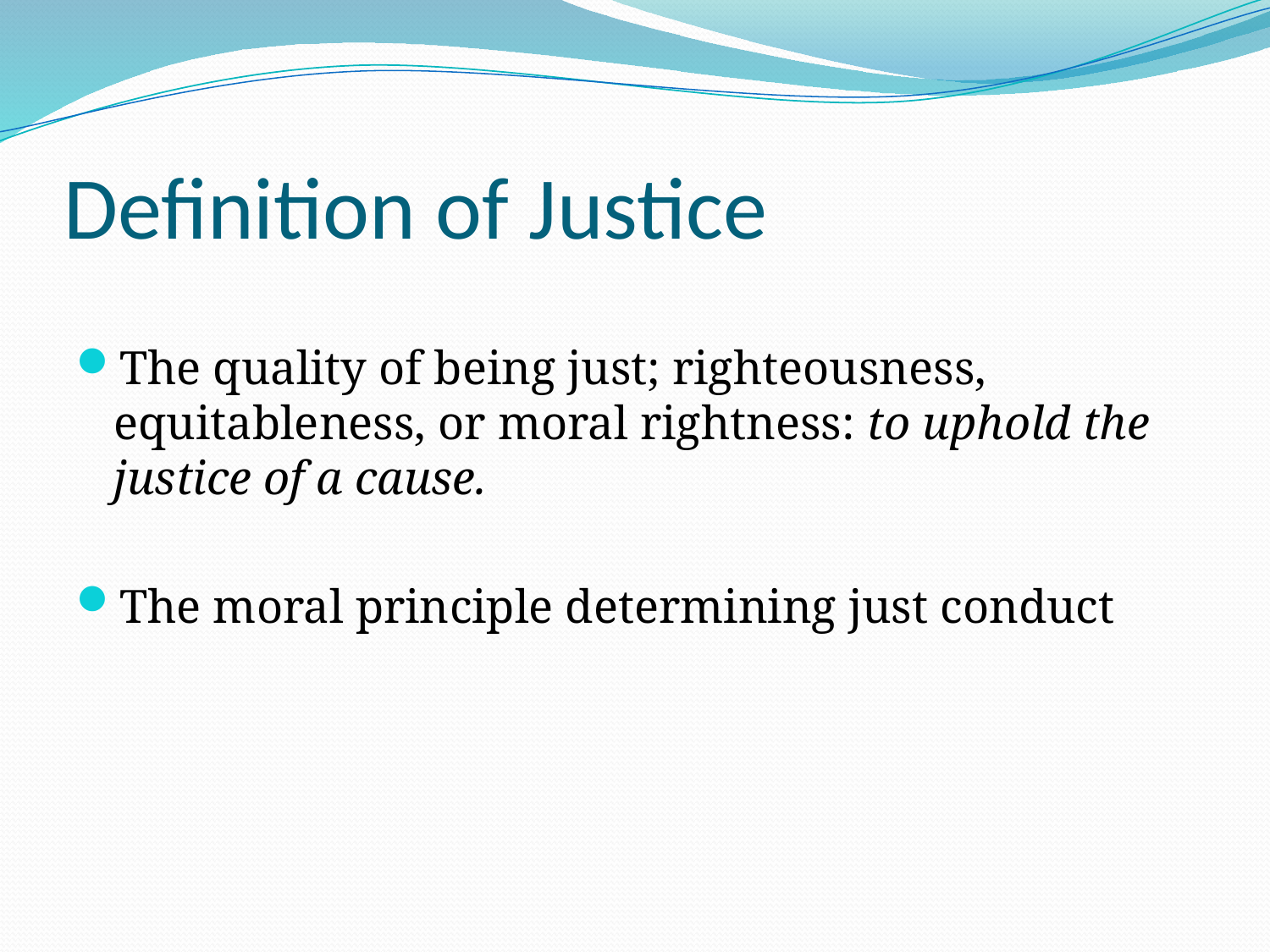

# Definition of Justice

The quality of being just; righteousness, equitableness, or moral rightness: to uphold the justice of a cause.

The moral principle determining just conduct